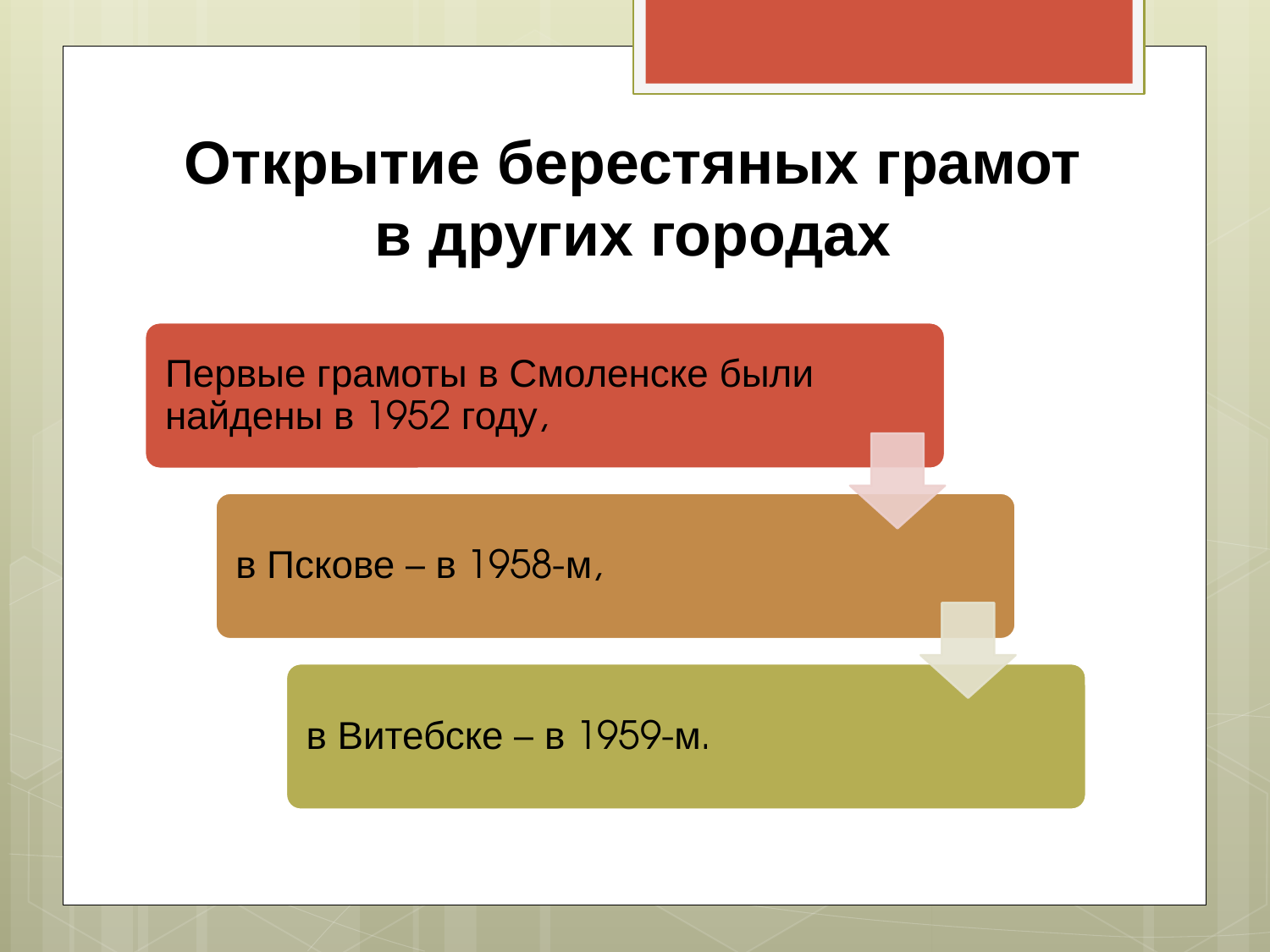

# Открытие берестяных грамот в других городах
Первые грамоты в Смоленске были найдены в 1952 году,
в Пскове – в 1958-м,
в Витебске – в 1959-м.